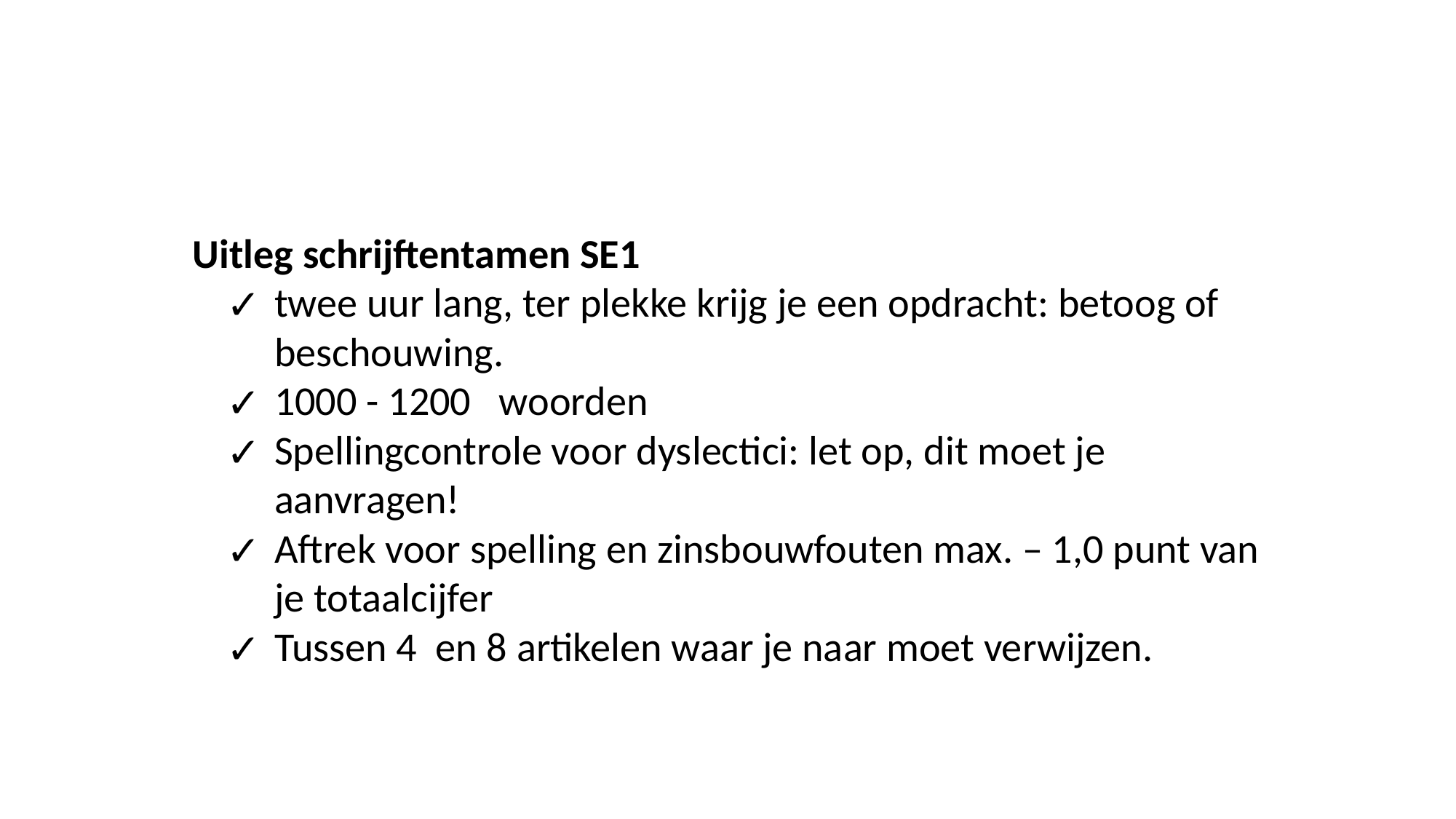

# Uitleg schrijftentamen SE1
twee uur lang, ter plekke krijg je een opdracht: betoog of beschouwing.
1000 - 1200   woorden
Spellingcontrole voor dyslectici: let op, dit moet je aanvragen!
Aftrek voor spelling en zinsbouwfouten max. – 1,0 punt van je totaalcijfer
Tussen 4  en 8 artikelen waar je naar moet verwijzen.